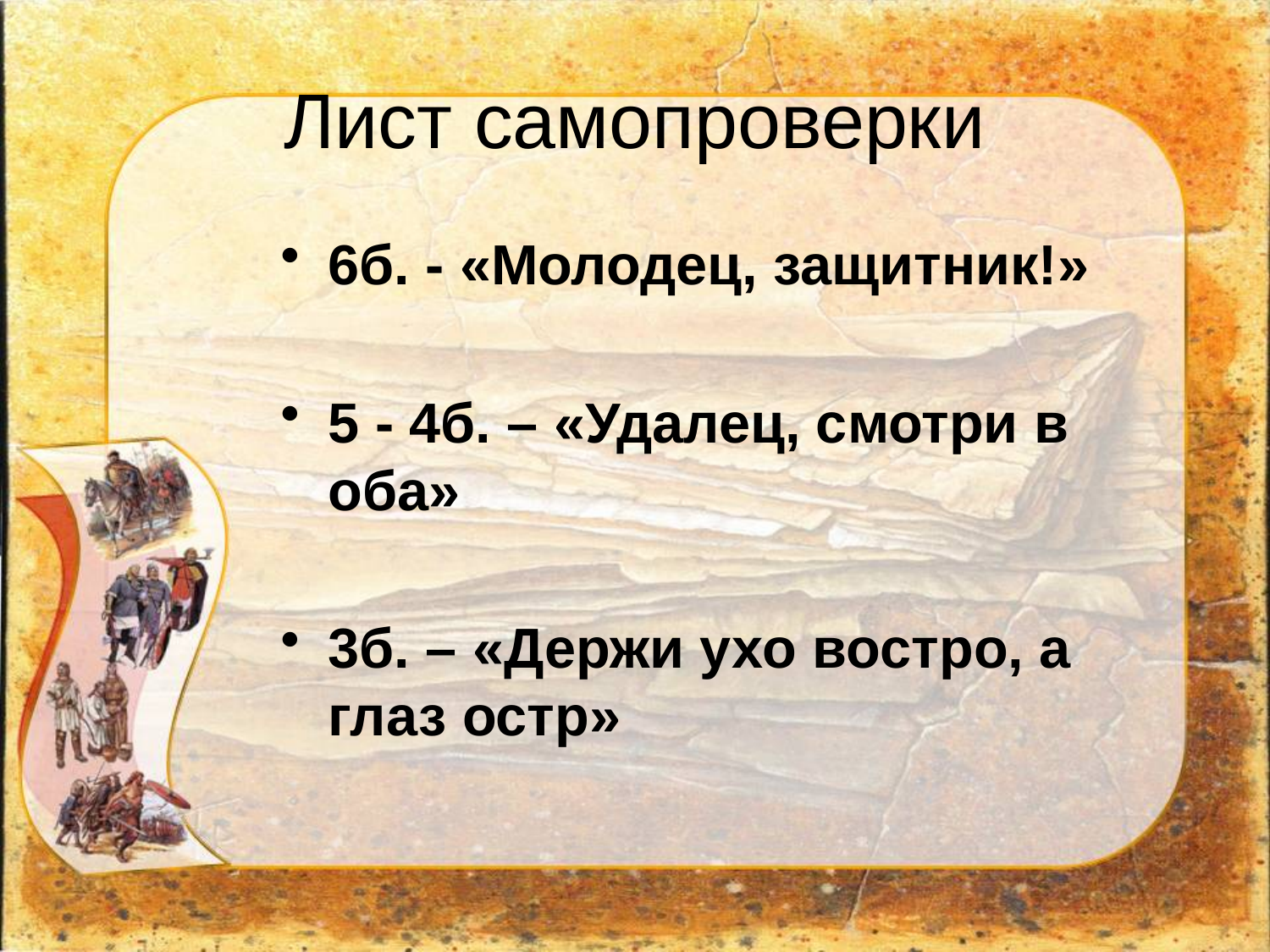

# Лист самопроверки
6б. - «Молодец, защитник!»

5 - 4б. – «Удалец, смотри в оба»

3б. – «Держи ухо востро, а глаз остр»